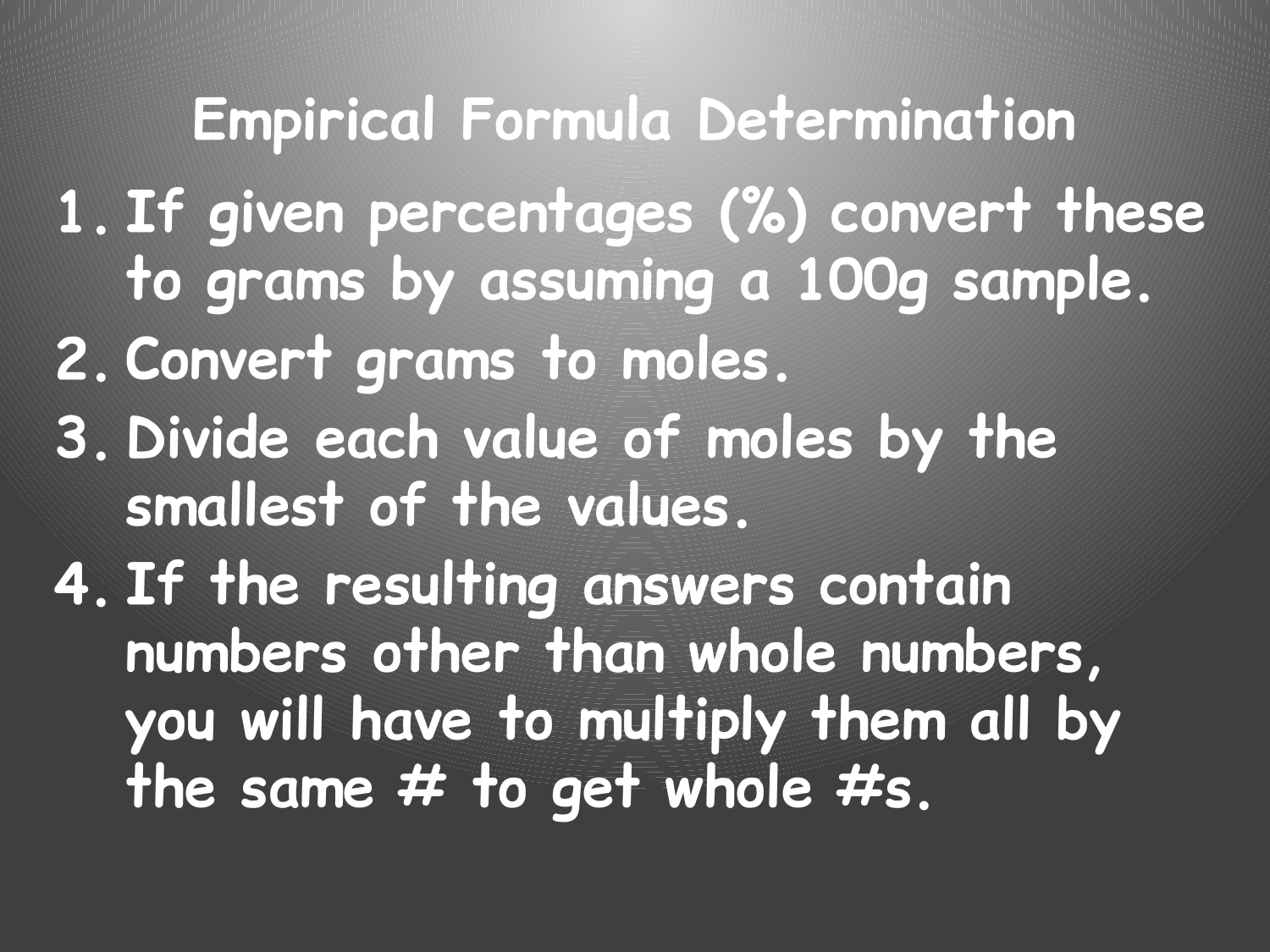

Empirical Formula Determination
If given percentages (%) convert these to grams by assuming a 100g sample.
Convert grams to moles.
Divide each value of moles by the smallest of the values.
If the resulting answers contain numbers other than whole numbers, you will have to multiply them all by the same # to get whole #s.